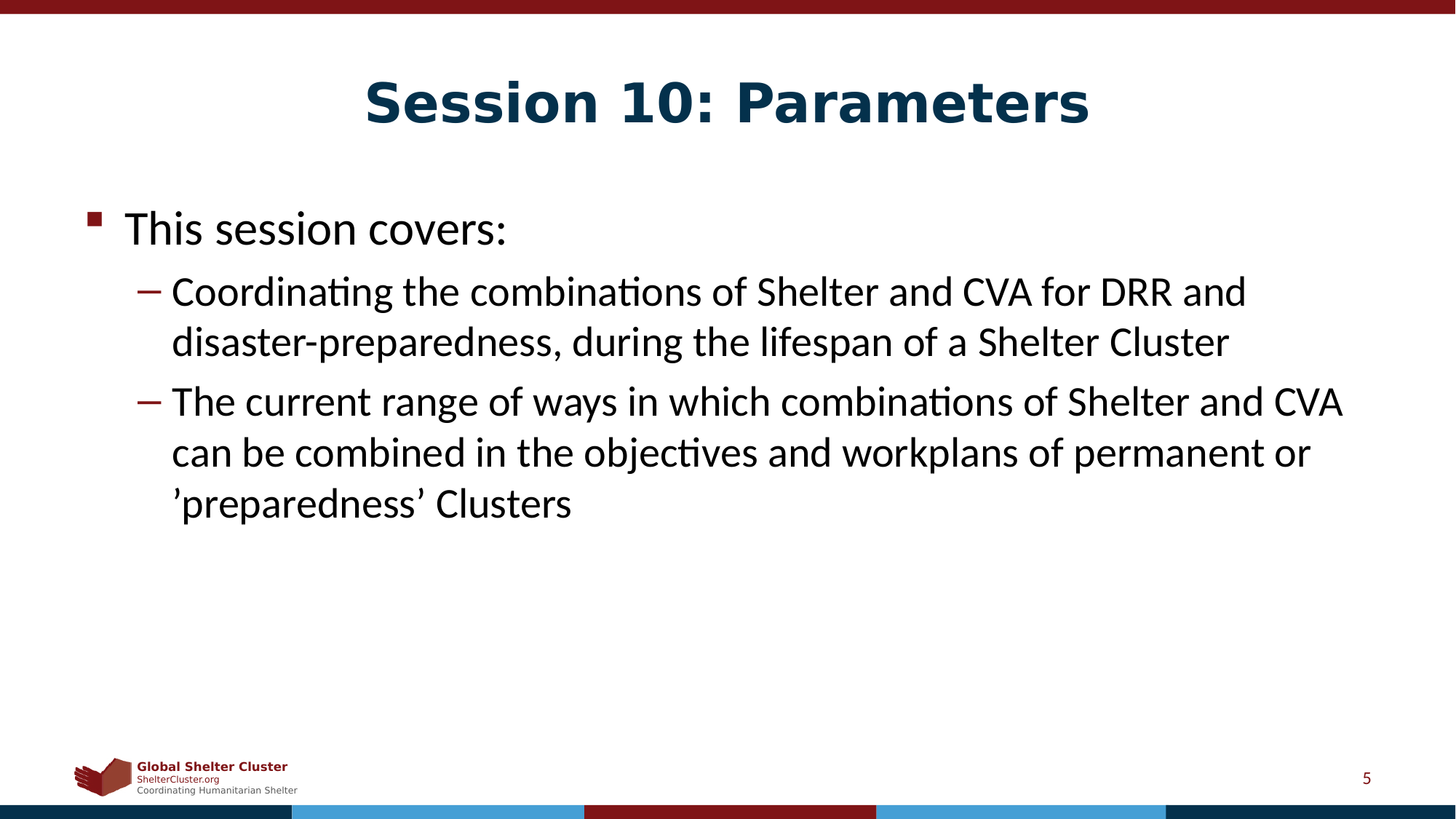

# Session 10: Parameters
This session covers:
Coordinating the combinations of Shelter and CVA for DRR and disaster-preparedness, during the lifespan of a Shelter Cluster
The current range of ways in which combinations of Shelter and CVA can be combined in the objectives and workplans of permanent or ’preparedness’ Clusters
5